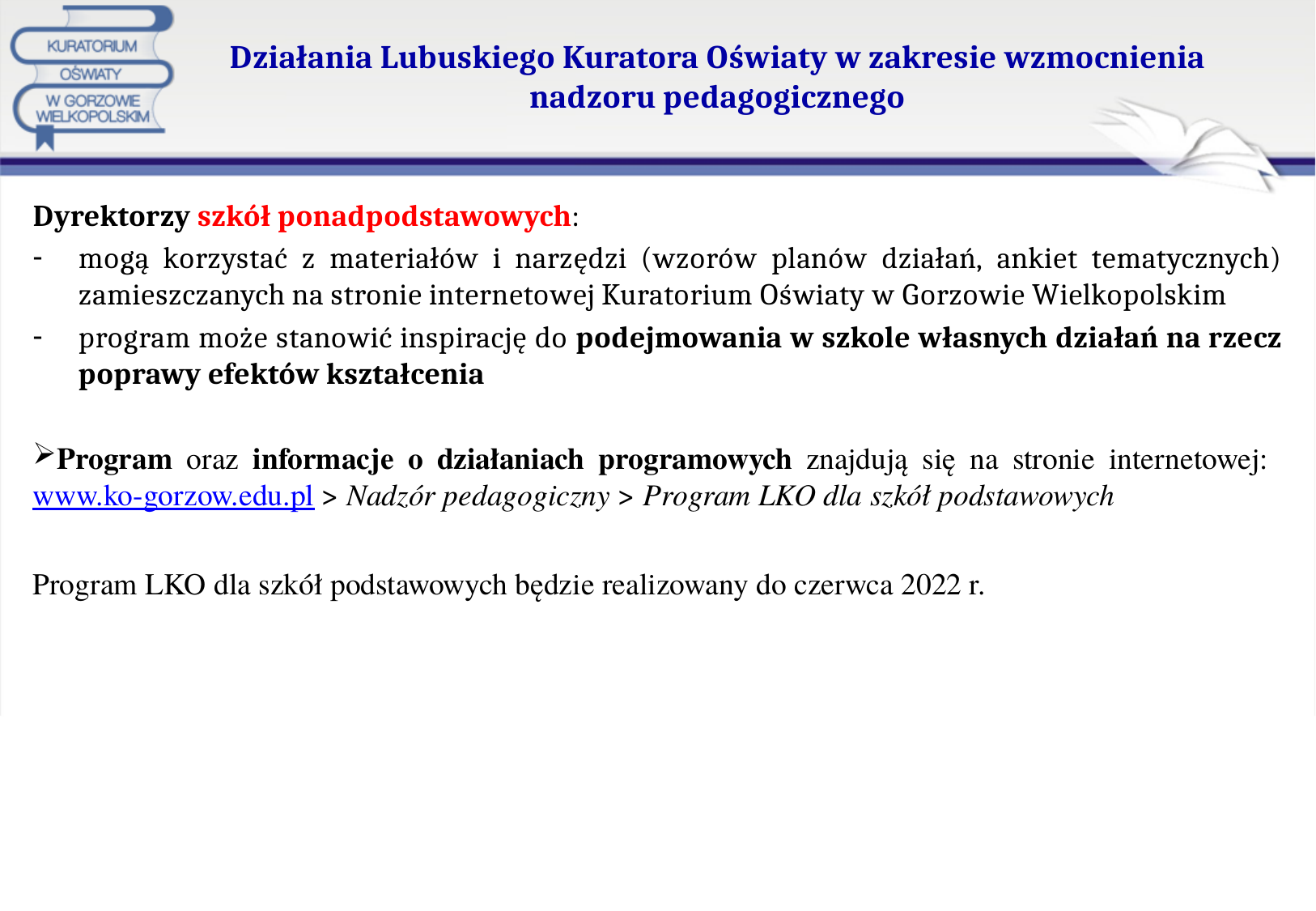

# Działania Lubuskiego Kuratora Oświaty w zakresie wzmocnienia nadzoru pedagogicznego
Dyrektorzy szkół ponadpodstawowych:
mogą korzystać z materiałów i narzędzi (wzorów planów działań, ankiet tematycznych) zamieszczanych na stronie internetowej Kuratorium Oświaty w Gorzowie Wielkopolskim
program może stanowić inspirację do podejmowania w szkole własnych działań na rzecz poprawy efektów kształcenia

Program oraz informacje o działaniach programowych znajdują się na stronie internetowej:
www.ko-gorzow.edu.pl > Nadzór pedagogiczny > Program LKO dla szkół podstawowych

Program LKO dla szkół podstawowych będzie realizowany do czerwca 2022 r.